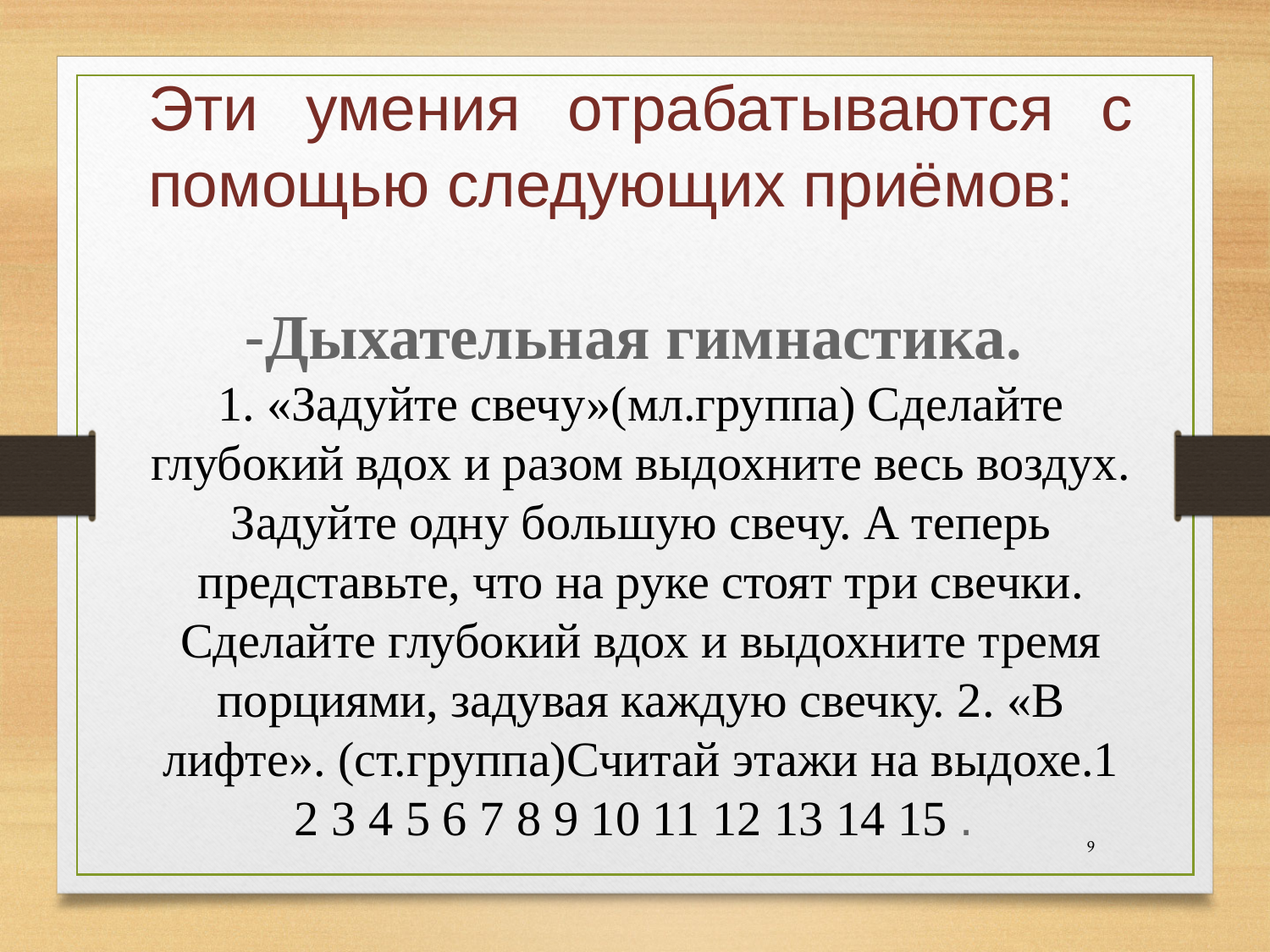

Эти умения отрабатываются с помощью следующих приёмов:
 
-Дыхательная гимнастика. 
1. «Задуйте свечу»(мл.группа) Сделайте глубокий вдох и разом выдохните весь воздух. Задуйте одну большую свечу. А теперь представьте, что на руке стоят три свечки. Сделайте глубокий вдох и выдохните тремя порциями, задувая каждую свечку. 2. «В лифте». (ст.группа)Считай этажи на выдохе.1 2 3 4 5 6 7 8 9 10 11 12 13 14 15 .
9